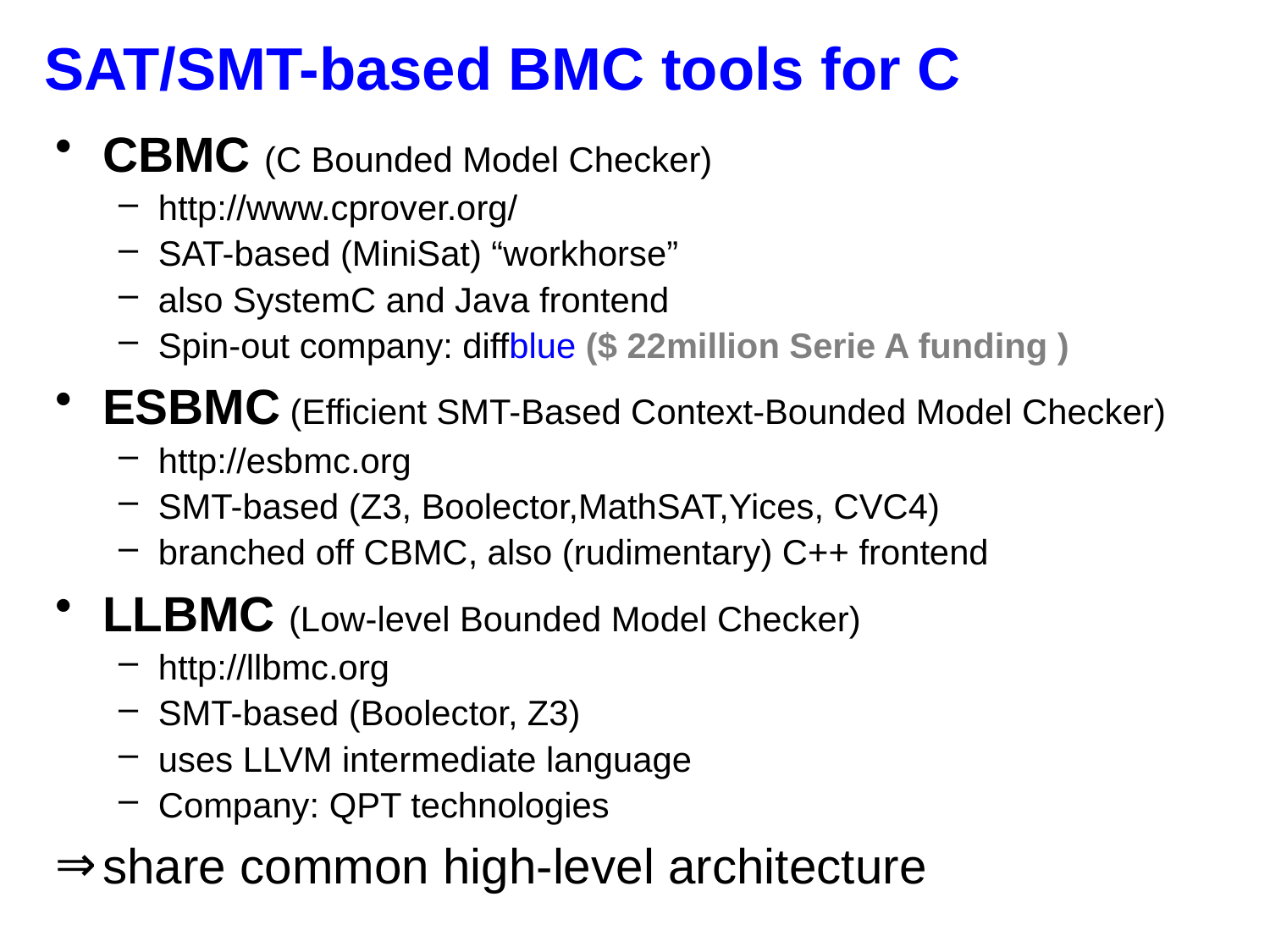

# SAT/SMT-based BMC tools for C
CBMC (C Bounded Model Checker)
http://www.cprover.org/
SAT-based (MiniSat) “workhorse”
also SystemC and Java frontend
Spin-out company: diffblue ($ 22million Serie A funding )
ESBMC (Efficient SMT-Based Context-Bounded Model Checker)
http://esbmc.org
SMT-based (Z3, Boolector,MathSAT,Yices, CVC4)
branched off CBMC, also (rudimentary) C++ frontend
LLBMC (Low-level Bounded Model Checker)
http://llbmc.org
SMT-based (Boolector, Z3)
uses LLVM intermediate language
Company: QPT technologies
share common high-level architecture